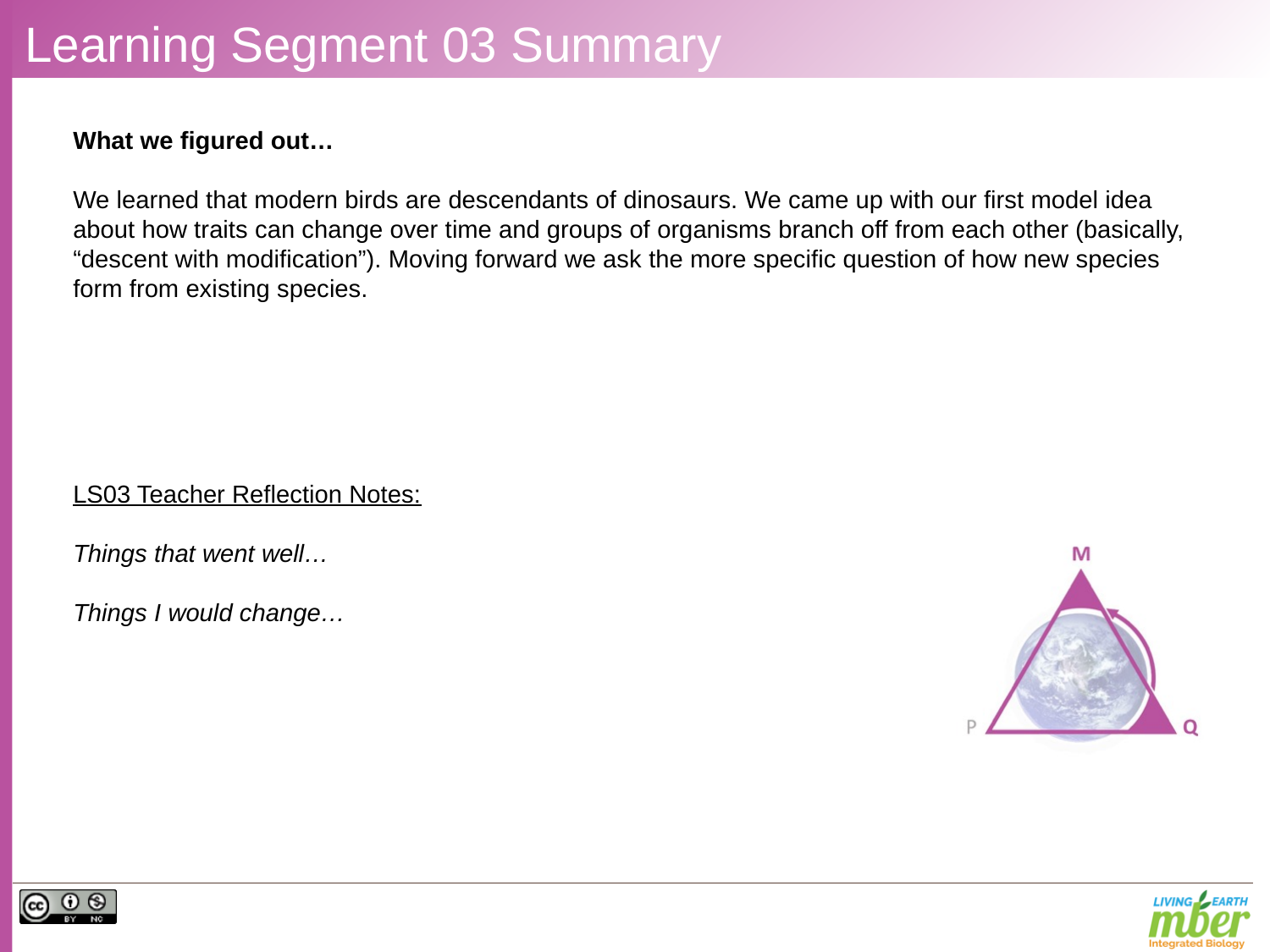

# Learning Segment 03 Summary
What we figured out…

We learned that modern birds are descendants of dinosaurs. We came up with our first model idea about how traits can change over time and groups of organisms branch off from each other (basically, “descent with modification”). Moving forward we ask the more specific question of how new species form from existing species.

LS03 Teacher Reflection Notes:

Things that went well…

Things I would change…